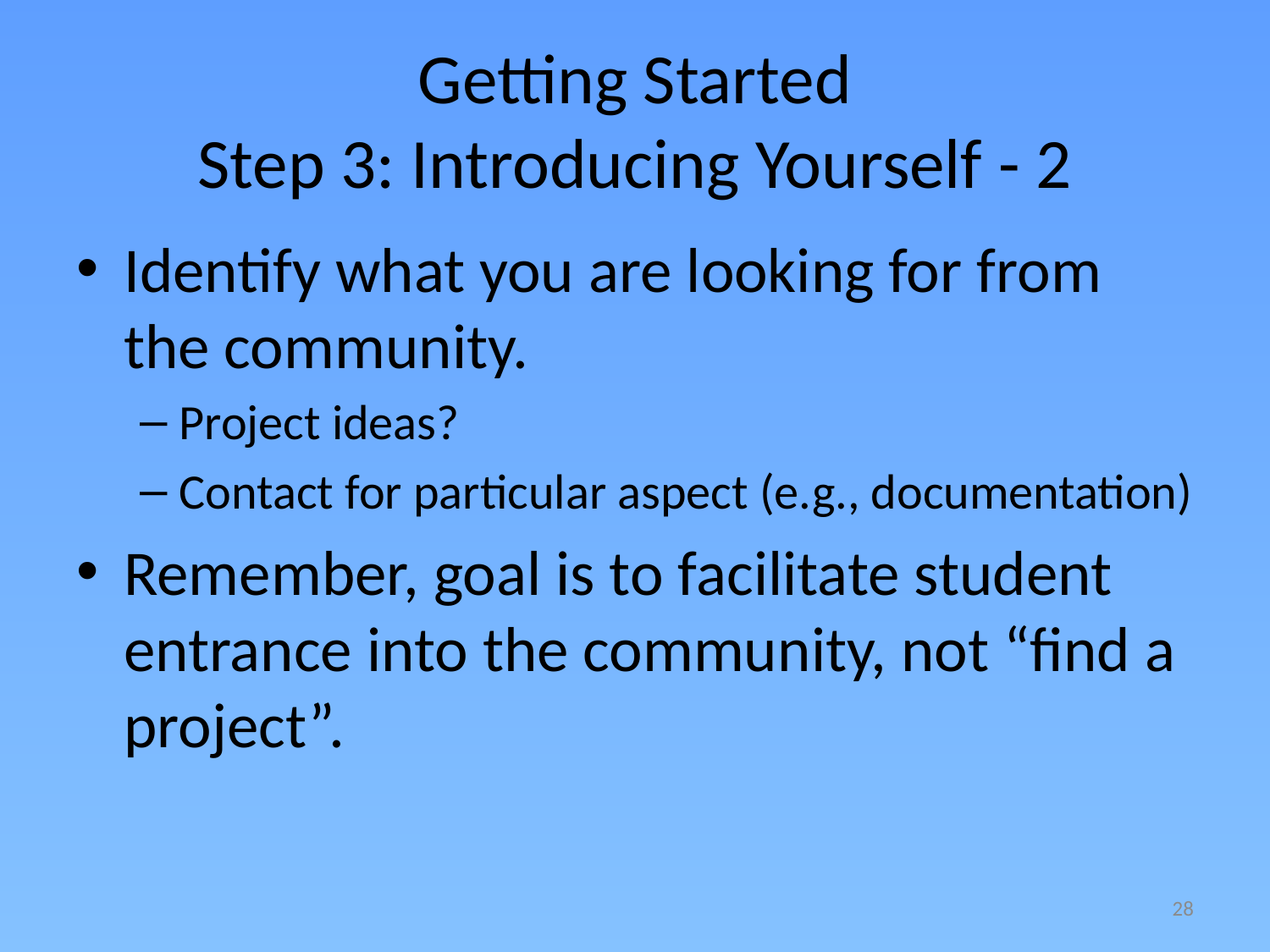

# Getting Started Step 3: Introducing Yourself - 2
Identify what you are looking for from the community.
Project ideas?
Contact for particular aspect (e.g., documentation)
Remember, goal is to facilitate student entrance into the community, not “find a project”.
28